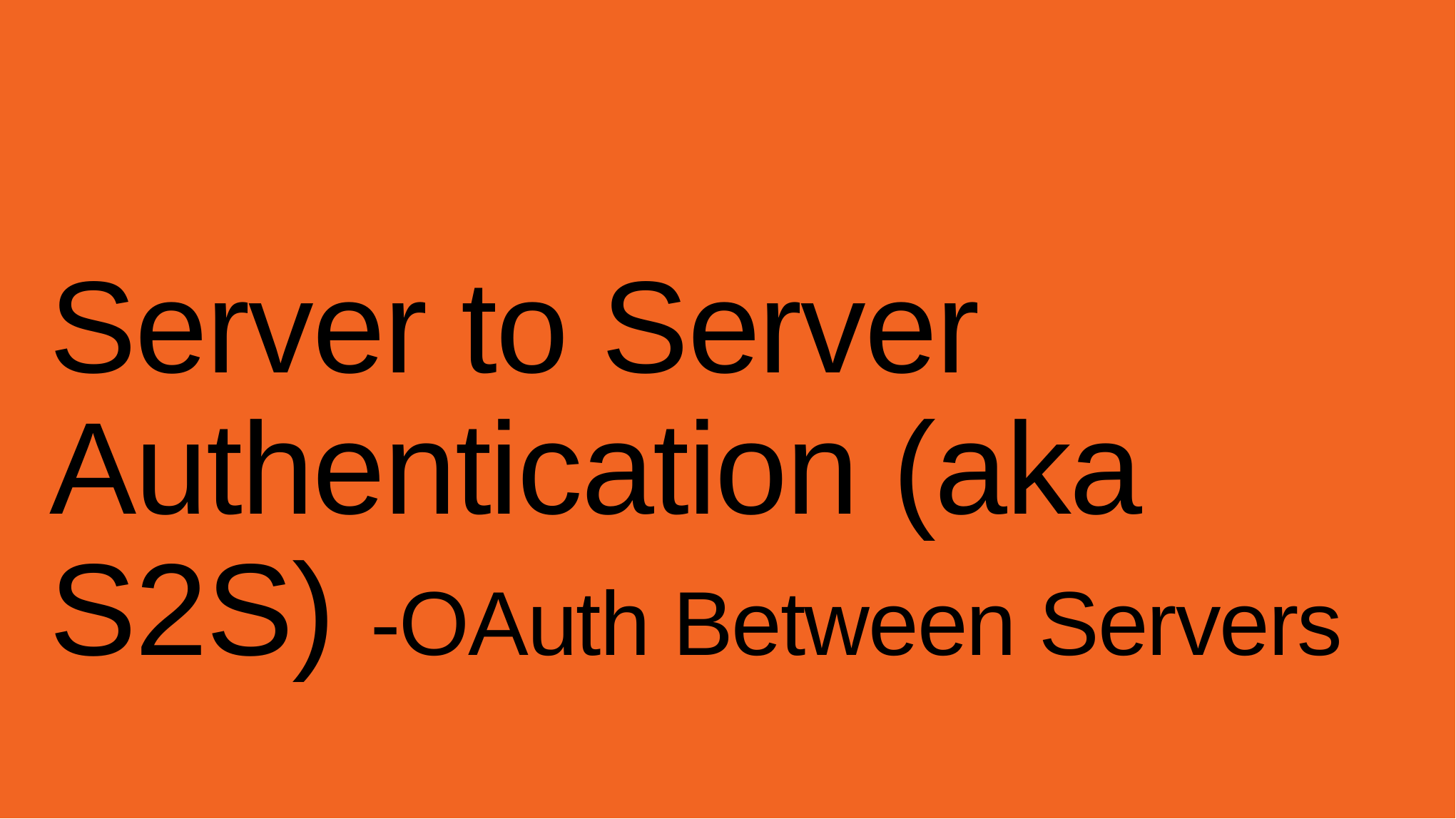

# Server to Server Authentication (aka S2S) -OAuth Between Servers